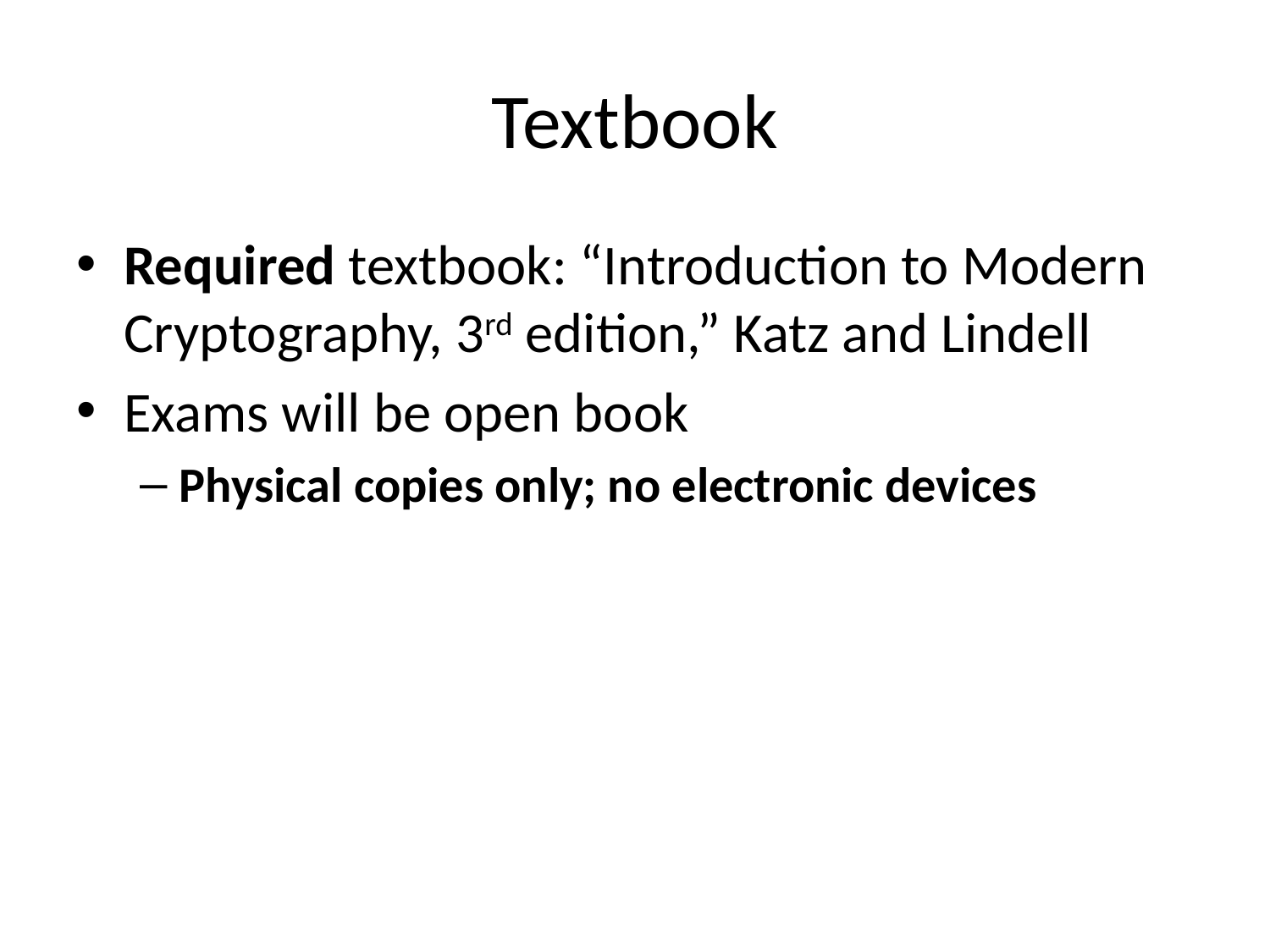

# Textbook
Required textbook: “Introduction to Modern Cryptography, 3rd edition,” Katz and Lindell
Exams will be open book
Physical copies only; no electronic devices